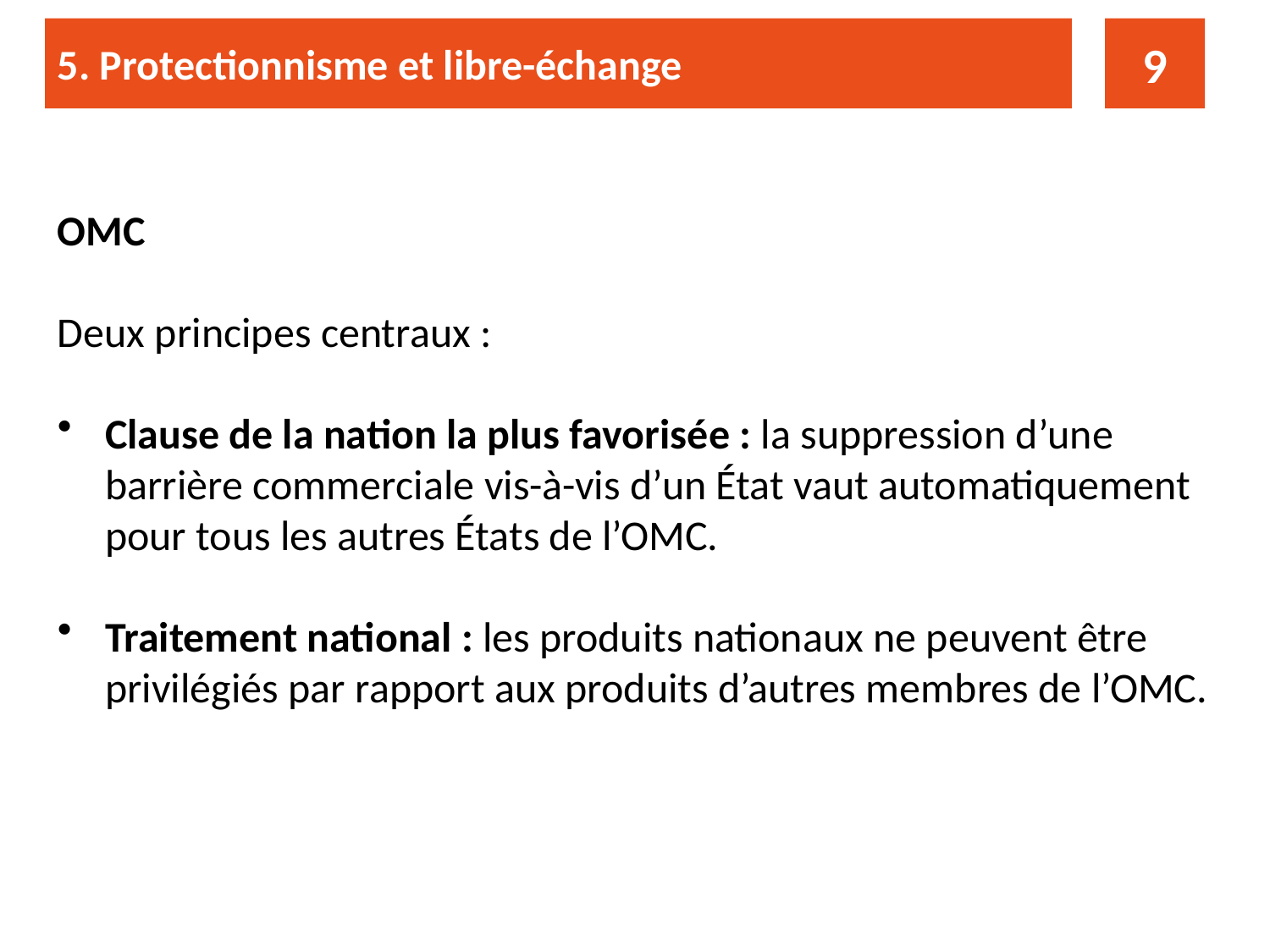

5. Protectionnisme et libre-échange
9

OMC

Deux principes centraux :

Clause de la nation la plus favorisée : la suppression d’une barrière commerciale vis-à-vis d’un État vaut automatiquement pour tous les autres États de l’OMC.

Traitement national : les produits nationaux ne peuvent être privilégiés par rapport aux produits d’autres membres de l’OMC.